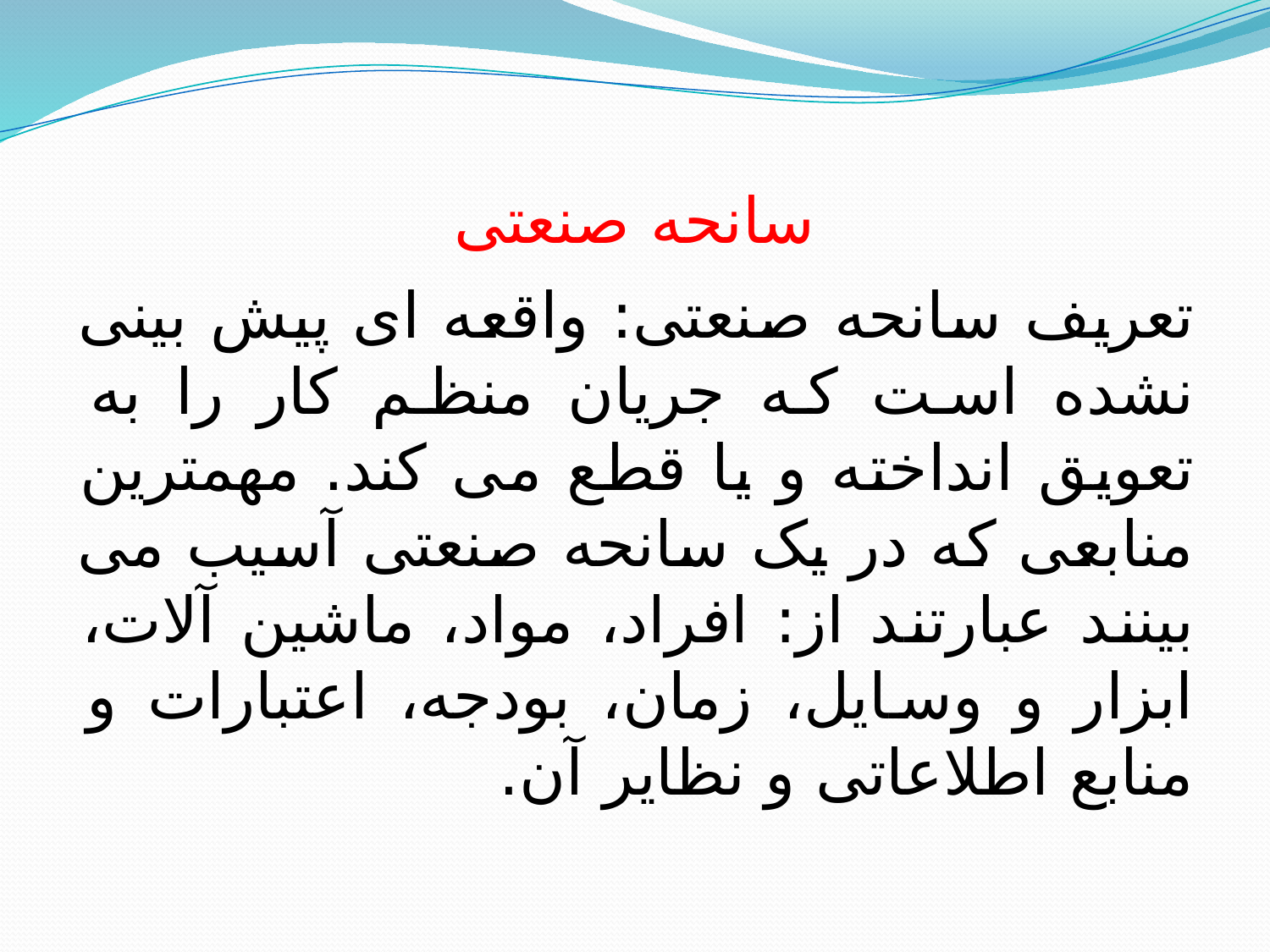

# سانحه صنعتی
تعریف سانحه صنعتی: واقعه ای پیش بینی نشده است که جریان منظم کار را به تعویق انداخته و یا قطع می کند. مهمترین منابعی که در یک سانحه صنعتی آسیب می بینند عبارتند از: افراد، مواد، ماشین آلات، ابزار و وسایل، زمان، بودجه، اعتبارات و منابع اطلاعاتی و نظایر آن.